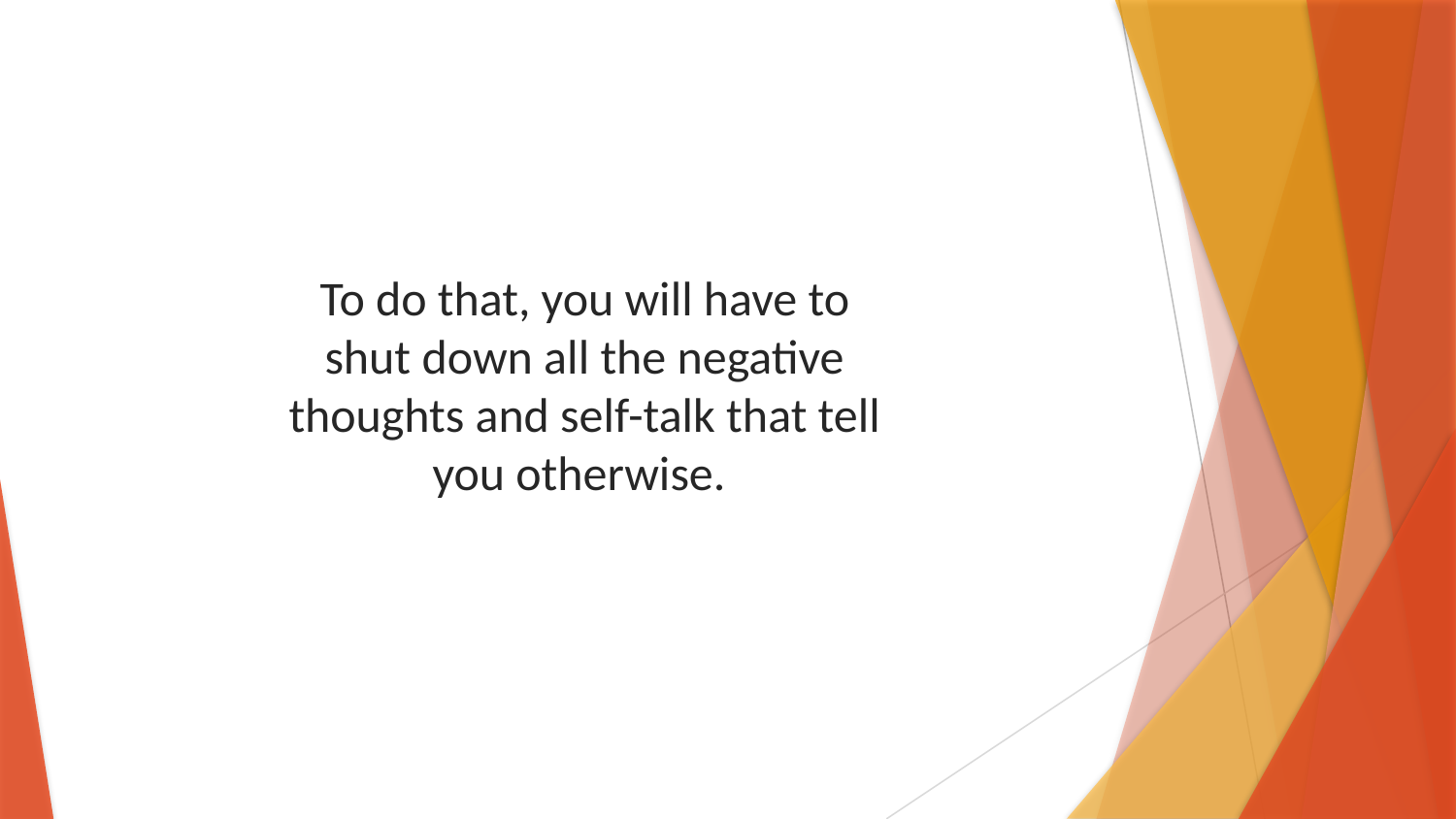

To do that, you will have to shut down all the negative thoughts and self-talk that tell you otherwise.